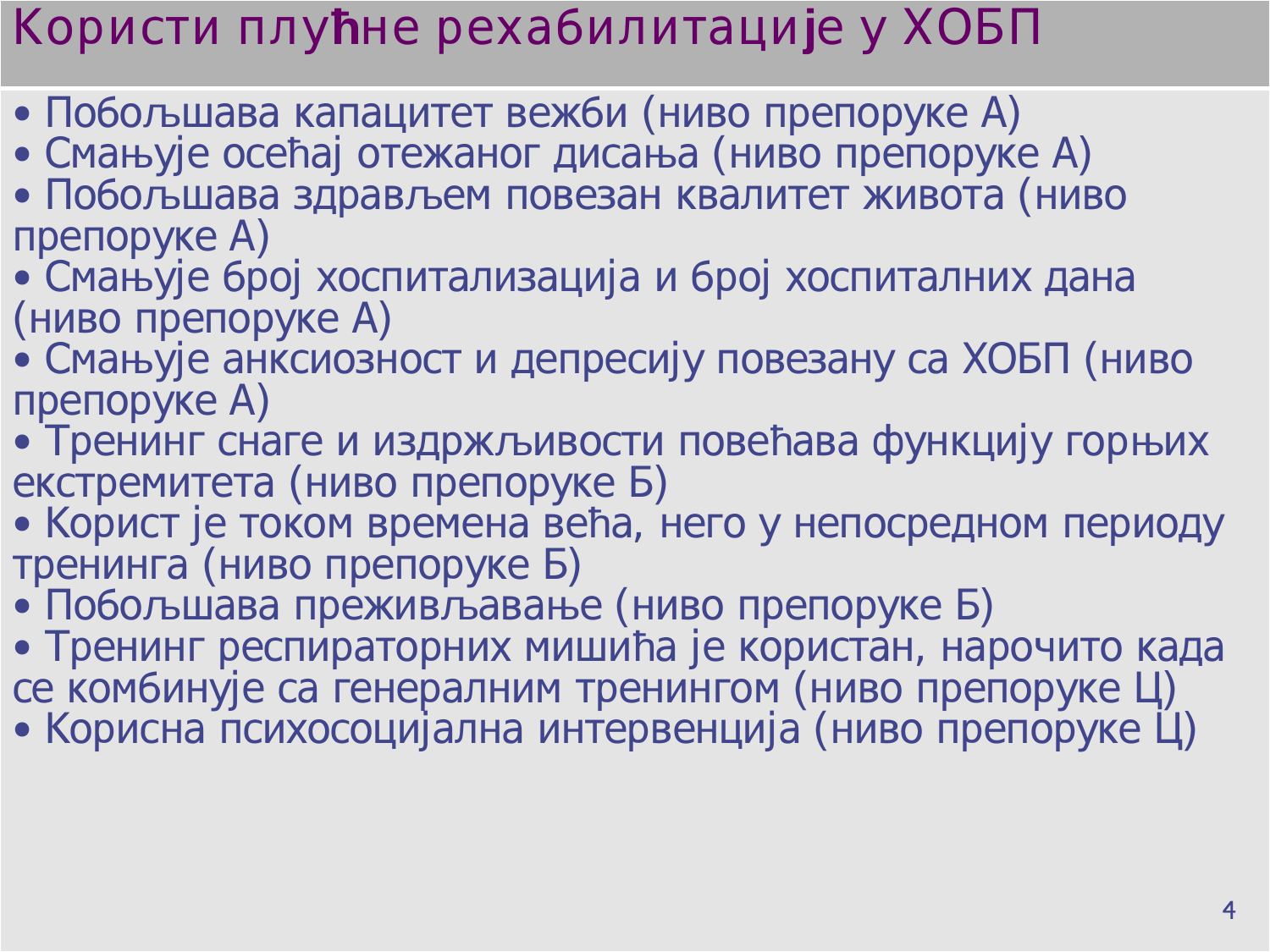

| Користи плућне рехабилитације у ХОБП |
| --- |
| • Побољшава капацитет вежби (ниво препоруке А) • Смањује осећај отежаног дисања (ниво препоруке А) • Побољшава здрављем повезан квалитет живота (ниво препоруке А) • Смањује број хоспитализација и број хоспиталних дана (ниво препоруке А) • Смањује анксиозност и депресију повезану са ХОБП (ниво препоруке А) • Тренинг снаге и издржљивости повећава функцију горњих екстремитета (ниво препоруке Б) • Корист је током времена већа, него у непосредном периоду тренинга (ниво препоруке Б) • Побољшава преживљавање (ниво препоруке Б) • Тренинг респираторних мишића је користан, нарочито када се комбинује са генералним тренингом (ниво препоруке Ц) • Корисна психосоцијална интервенција (ниво препоруке Ц) |
#
4